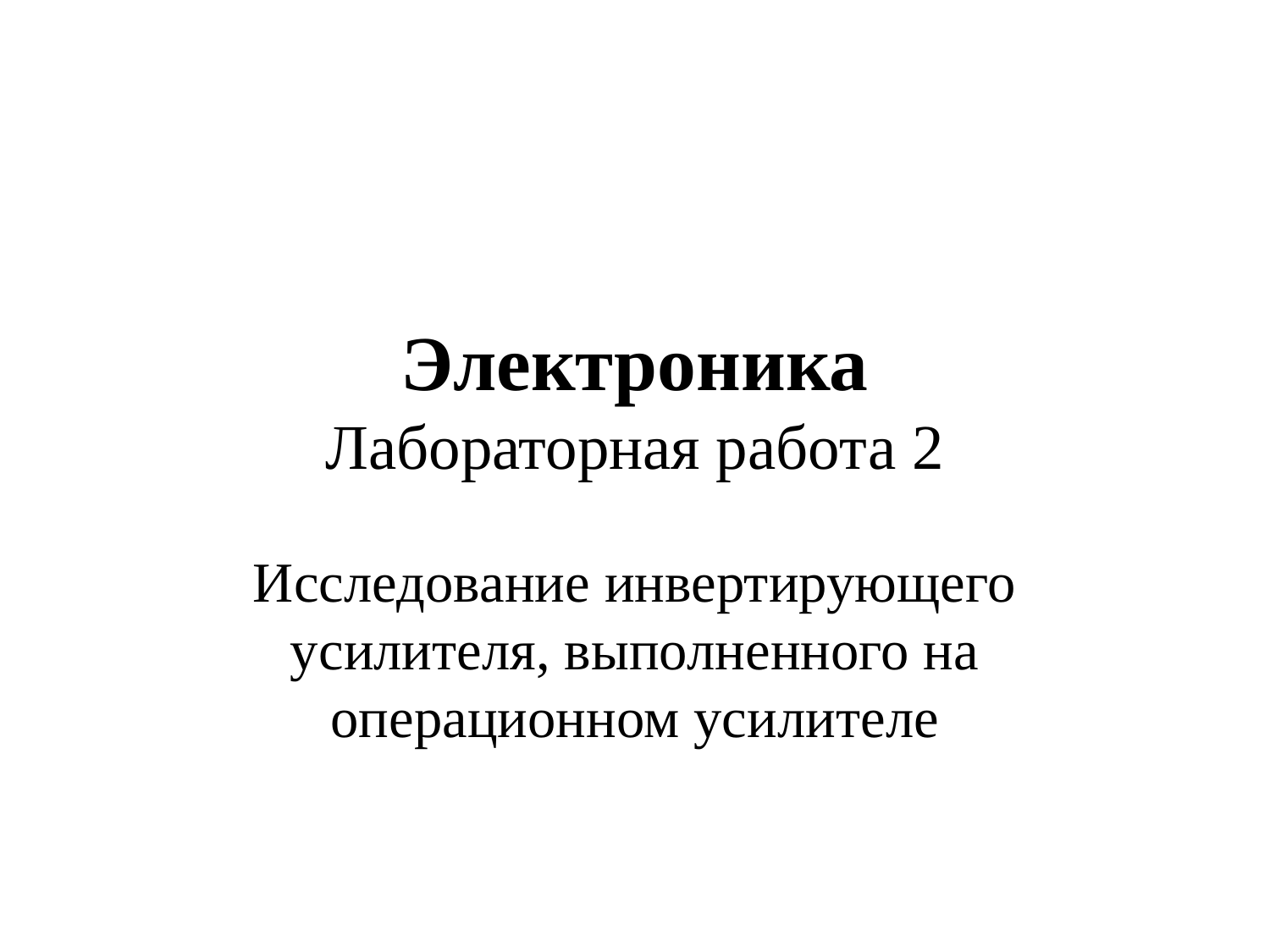

# Электроника Лабораторная работа 2
Исследование инвертирующего усилителя, выполненного на операционном усилителе